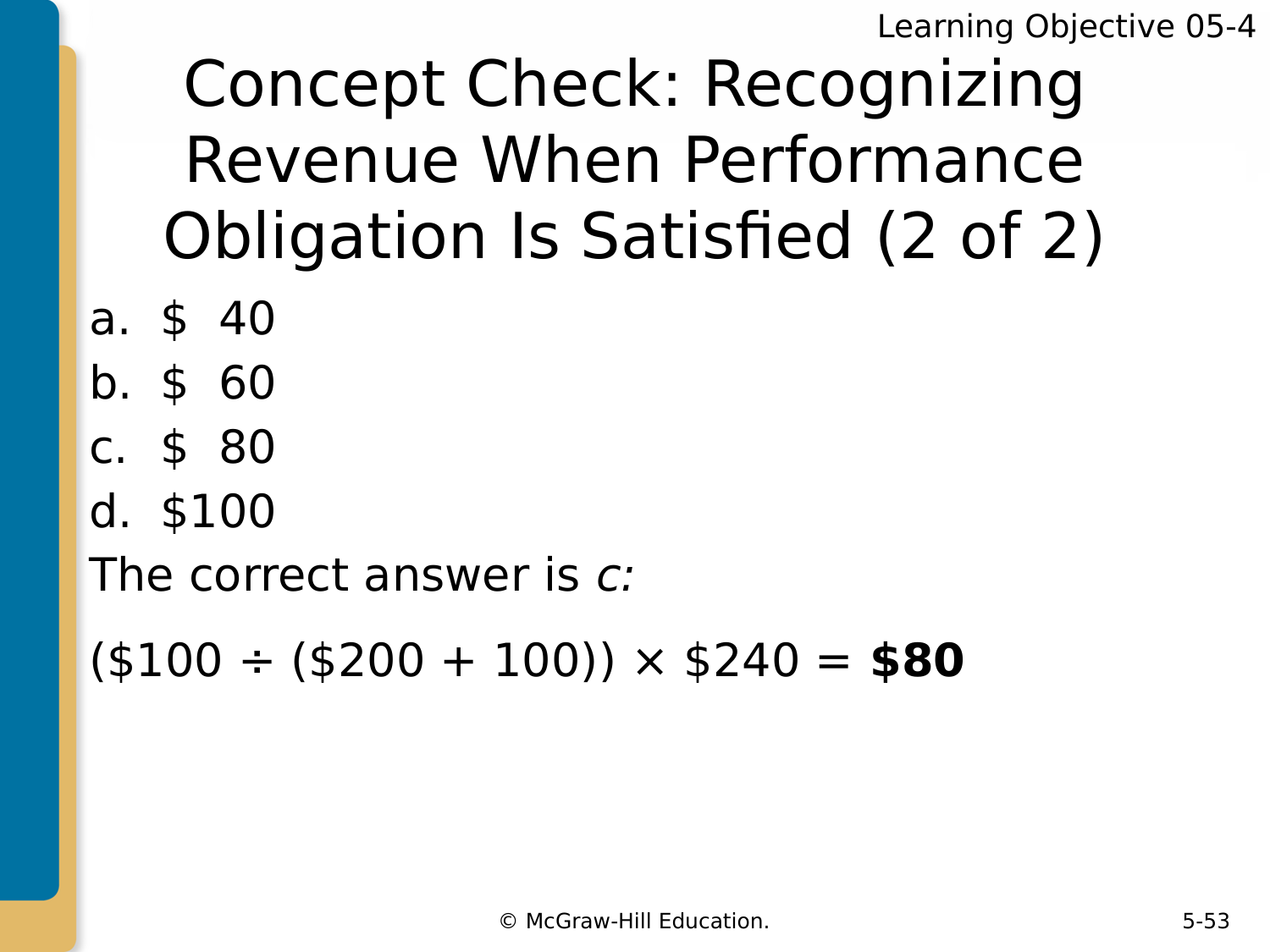

Learning Objective 05-4
# Concept Check: Recognizing Revenue When Performance Obligation Is Satisfied (2 of 2)
$  40
$  60
$  80
$100
The correct answer is c:
($100 ÷ ($200 + 100)) × $240 = $80